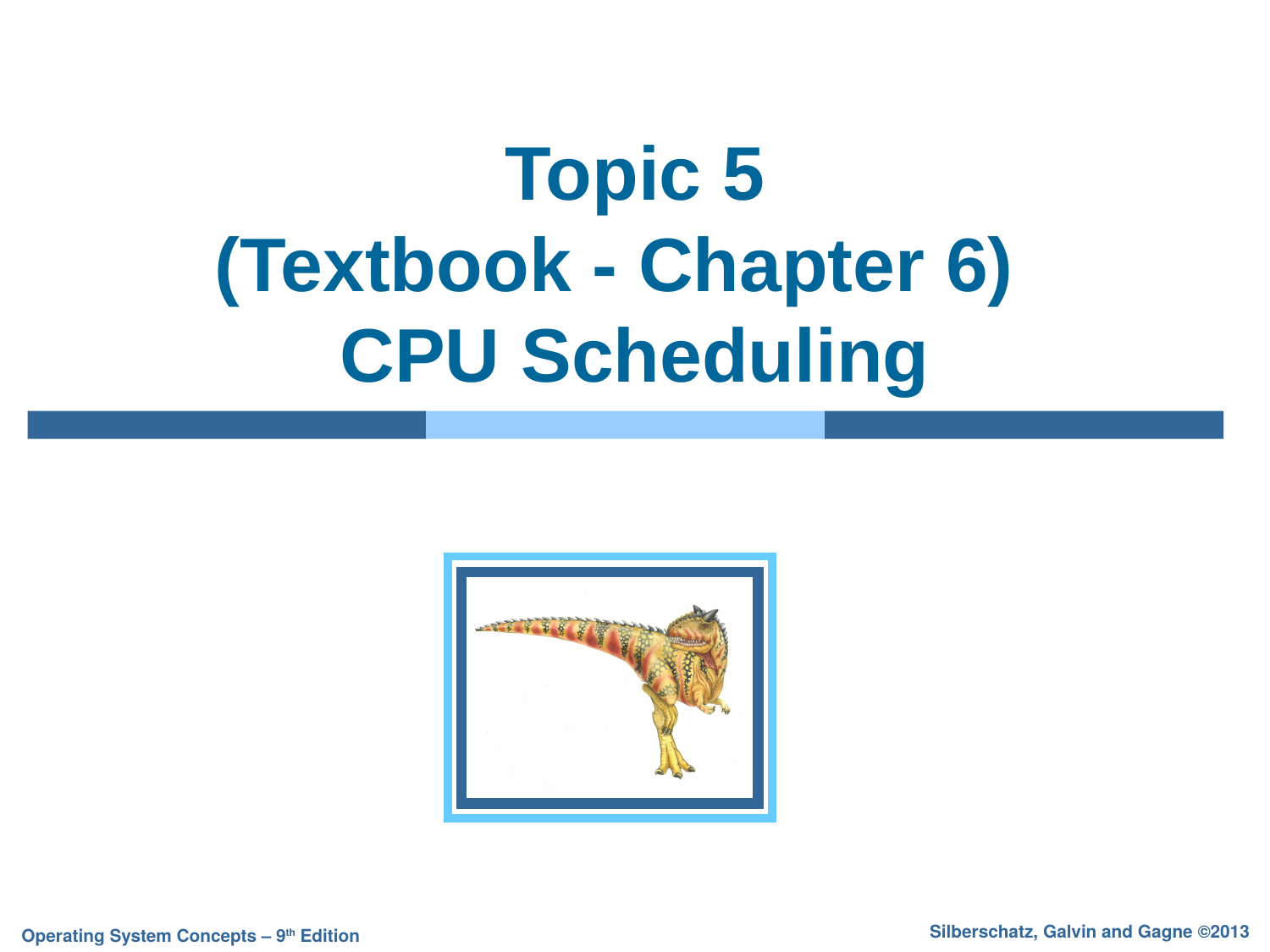

# Topic 5 (Textbook - Chapter 6) CPU Scheduling